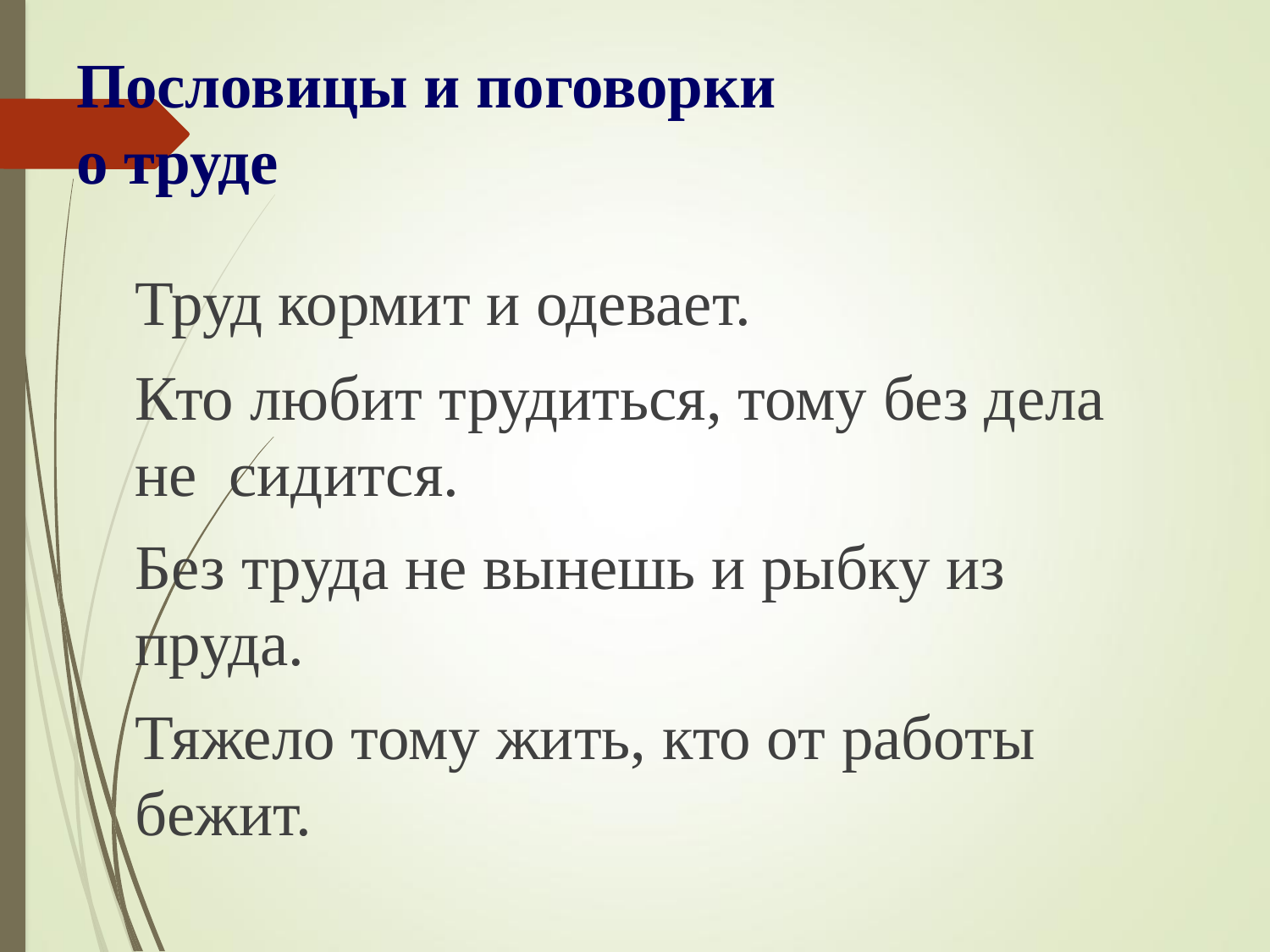

# Пословицы и поговорки о труде
   Труд кормит и одевает.
   Кто любит трудиться, тому без дела  не  сидится.
   Без труда не вынешь и рыбку из пруда.
   Тяжело тому жить, кто от работы бежит.